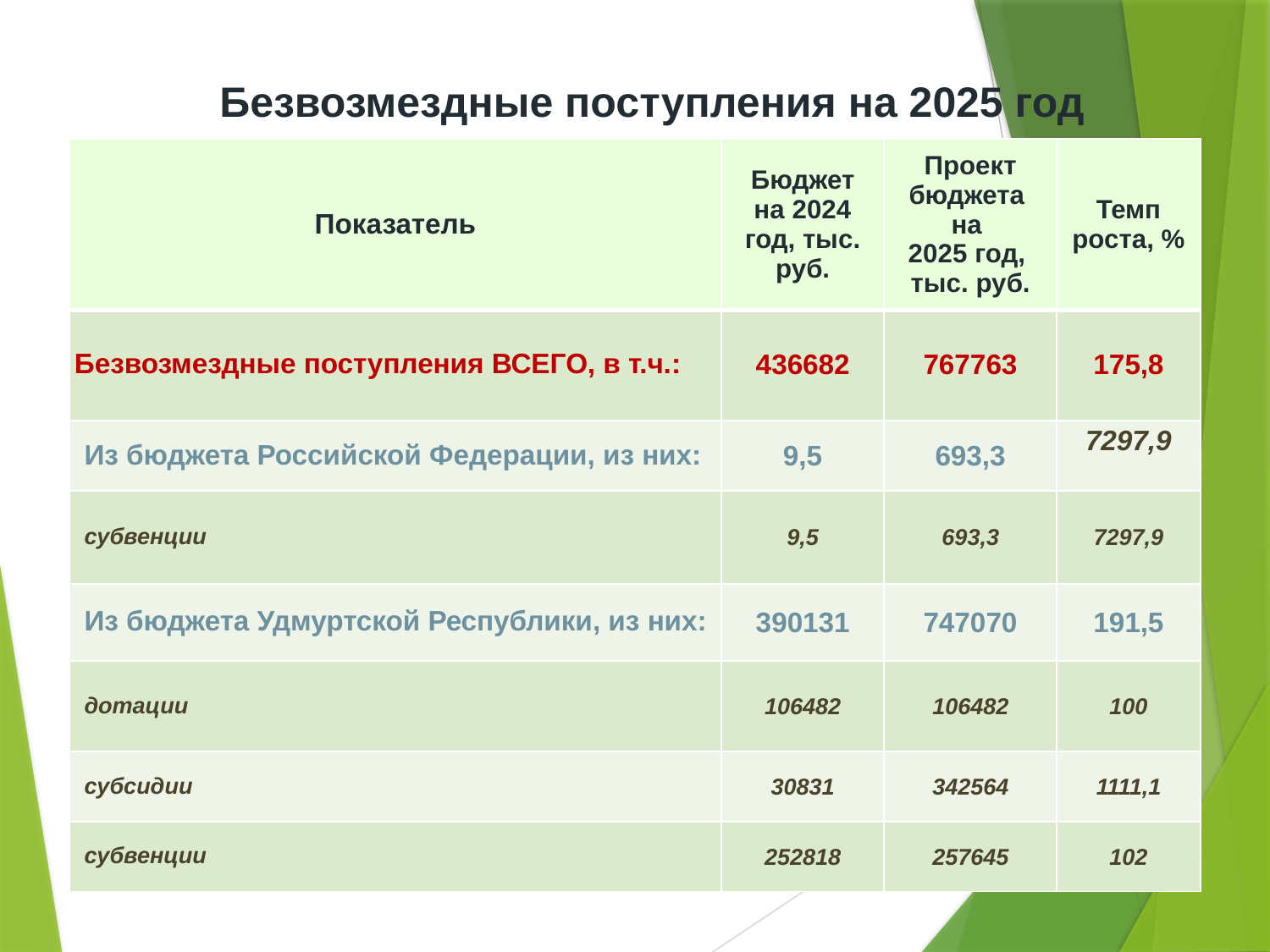

Безвозмездные поступления на 2025 год

| Показатель | Бюджет на 2024 год, тыс. руб. | Проект бюджета на 2025 год, тыс. руб. | Темп роста, % |
| --- | --- | --- | --- |
| Безвозмездные поступления ВСЕГО, в т.ч.: | 436682 | 767763 | 175,8 |
| Из бюджета Российской Федерации, из них: | 9,5 | 693,3 | 7297,9 |
| субвенции | 9,5 | 693,3 | 7297,9 |
| Из бюджета Удмуртской Республики, из них: | 390131 | 747070 | 191,5 |
| дотации | 106482 | 106482 | 100 |
| субсидии | 30831 | 342564 | 1111,1 |
| субвенции | 252818 | 257645 | 102 |